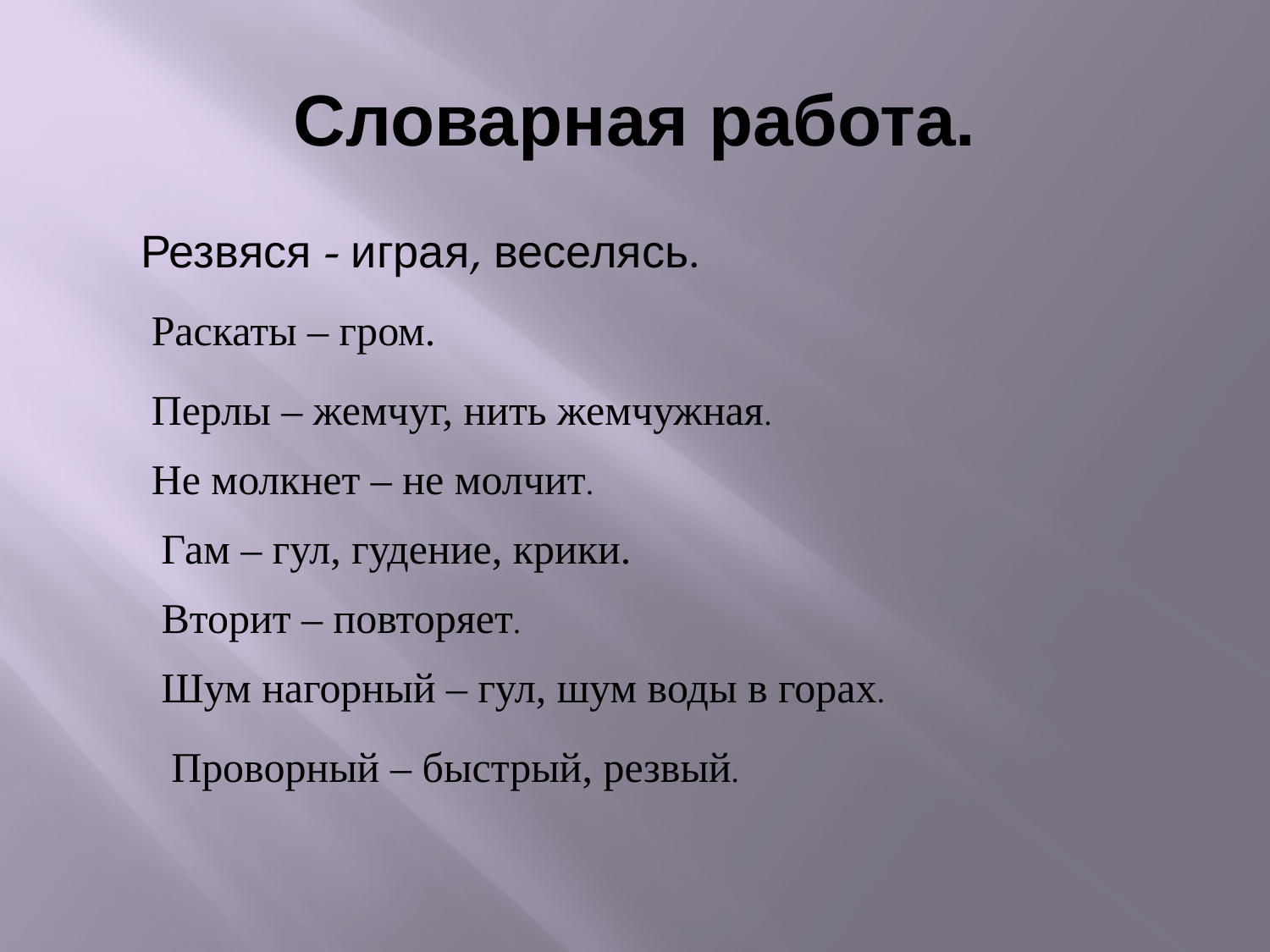

# Словарная работа.
Резвяся - играя, веселясь.
Раскаты – гром.
Перлы – жемчуг, нить жемчужная.
Не молкнет – не молчит.
Гам – гул, гудение, крики.
Вторит – повторяет.
Шум нагорный – гул, шум воды в горах.
Проворный – быстрый, резвый.